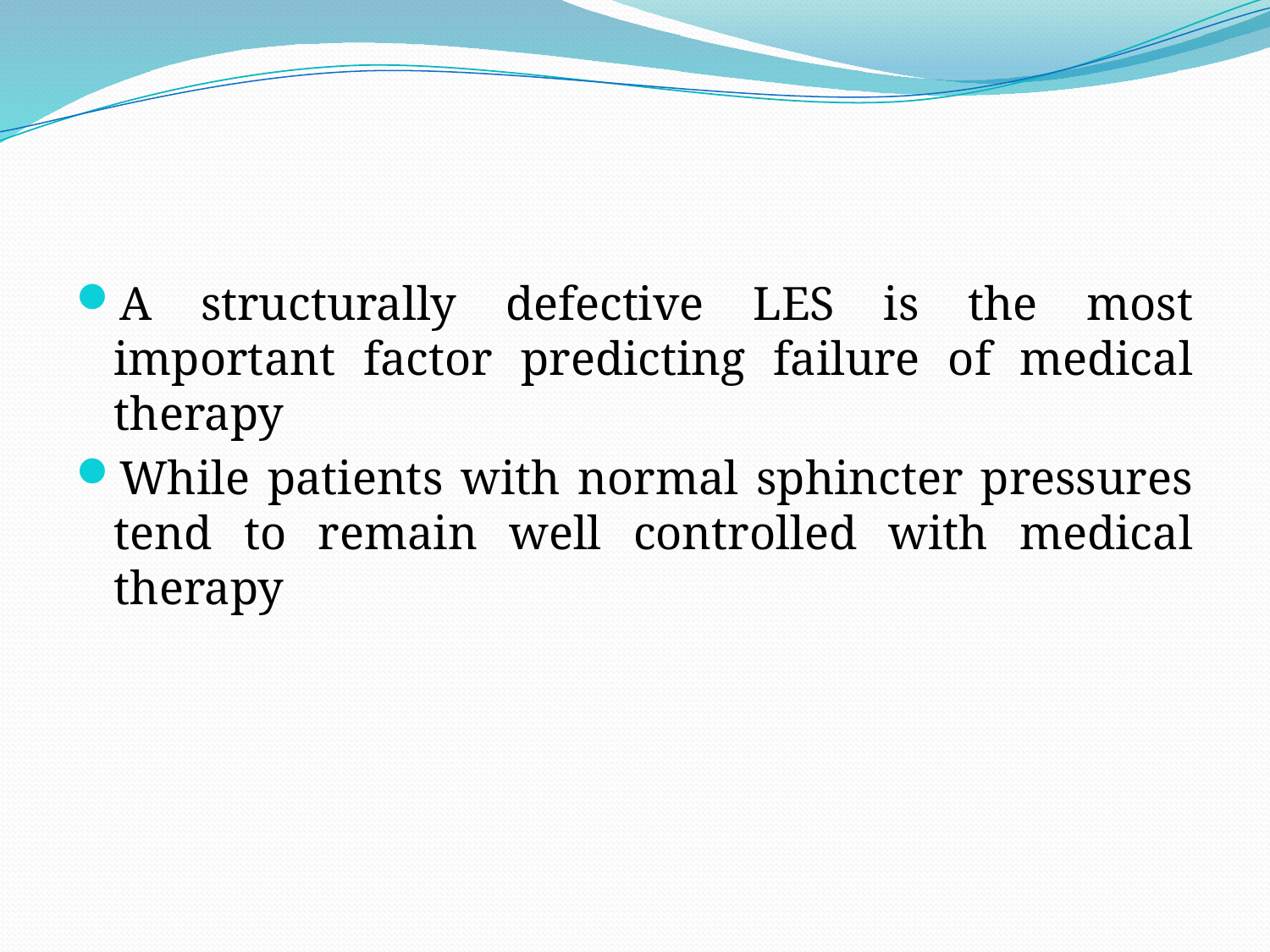

#
A structurally defective LES is the most important factor predicting failure of medical therapy
While patients with normal sphincter pressures tend to remain well controlled with medical therapy